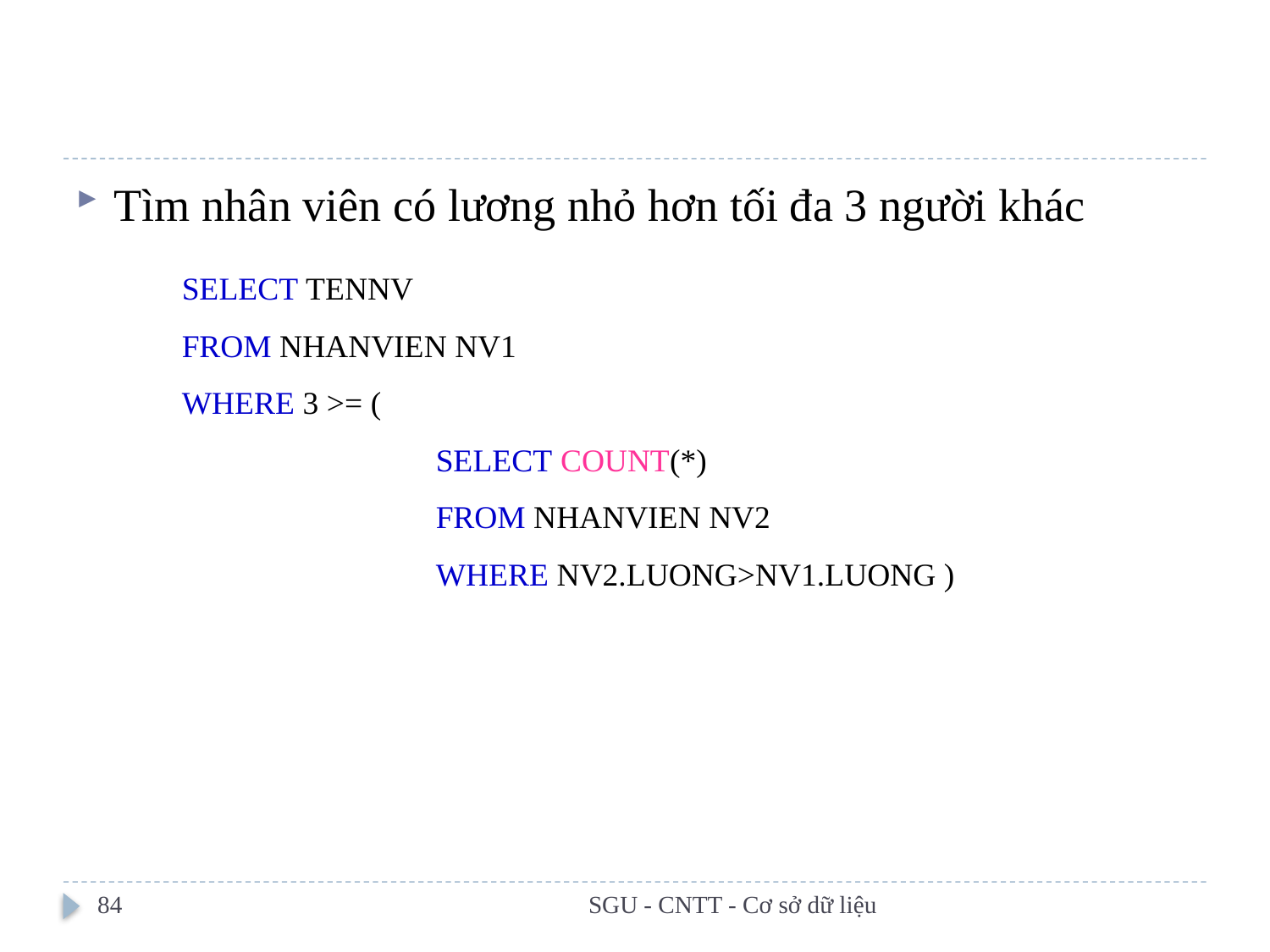

#
Tìm nhân viên có lương nhỏ hơn tối đa 3 người khác

SELECT TENNV
FROM NHANVIEN NV1
WHERE 3 >= (
		SELECT COUNT(*)
		FROM NHANVIEN NV2
		WHERE NV2.LUONG>NV1.LUONG )
84
SGU - CNTT - Cơ sở dữ liệu